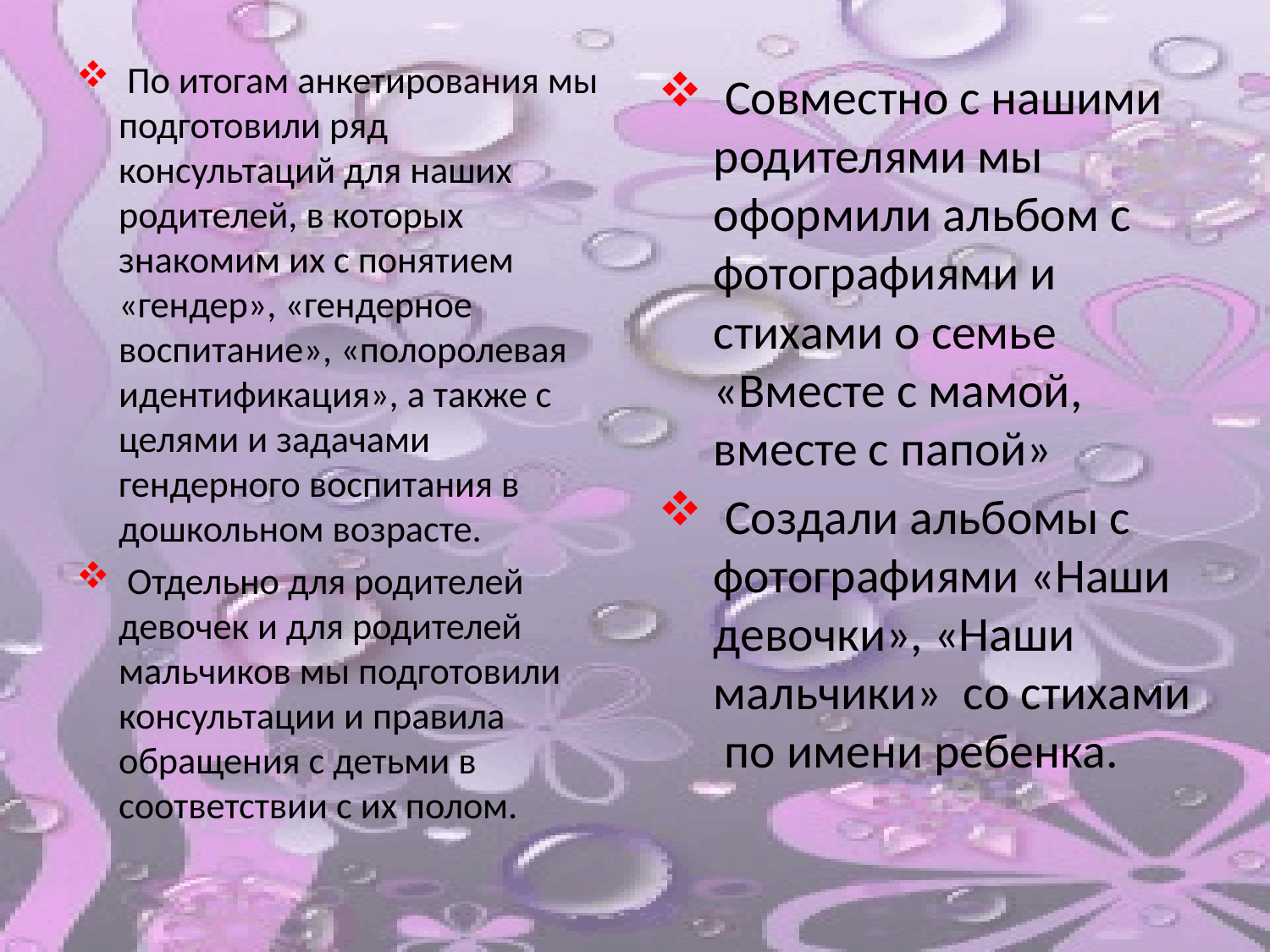

По итогам анкетирования мы подготовили ряд консультаций для наших родителей, в которых знакомим их с понятием «гендер», «гендерное воспитание», «полоролевая идентификация», а также с целями и задачами гендерного воспитания в дошкольном возрасте.
 Отдельно для родителей девочек и для родителей мальчиков мы подготовили консультации и правила обращения с детьми в соответствии с их полом.
 Совместно с нашими родителями мы оформили альбом с фотографиями и стихами о семье «Вместе с мамой, вместе с папой»
 Создали альбомы с фотографиями «Наши девочки», «Наши мальчики»  со стихами  по имени ребенка.